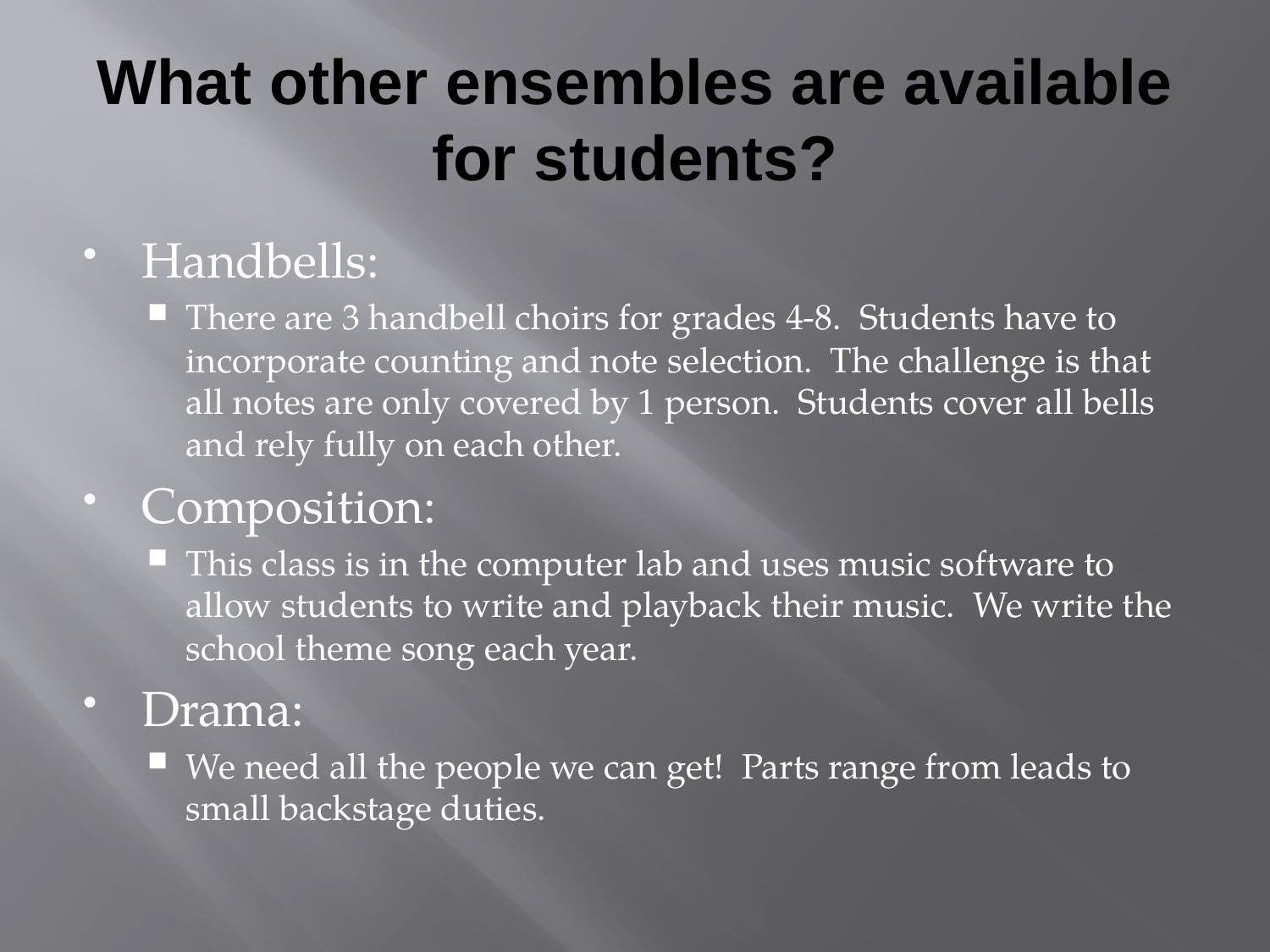

# What other ensembles are available for students?
Handbells:
There are 3 handbell choirs for grades 4-8.  Students have to incorporate counting and note selection.  The challenge is that all notes are only covered by 1 person.  Students cover all bells and rely fully on each other.
Composition:
This class is in the computer lab and uses music software to allow students to write and playback their music.  We write the school theme song each year.
Drama:
We need all the people we can get!  Parts range from leads to small backstage duties.